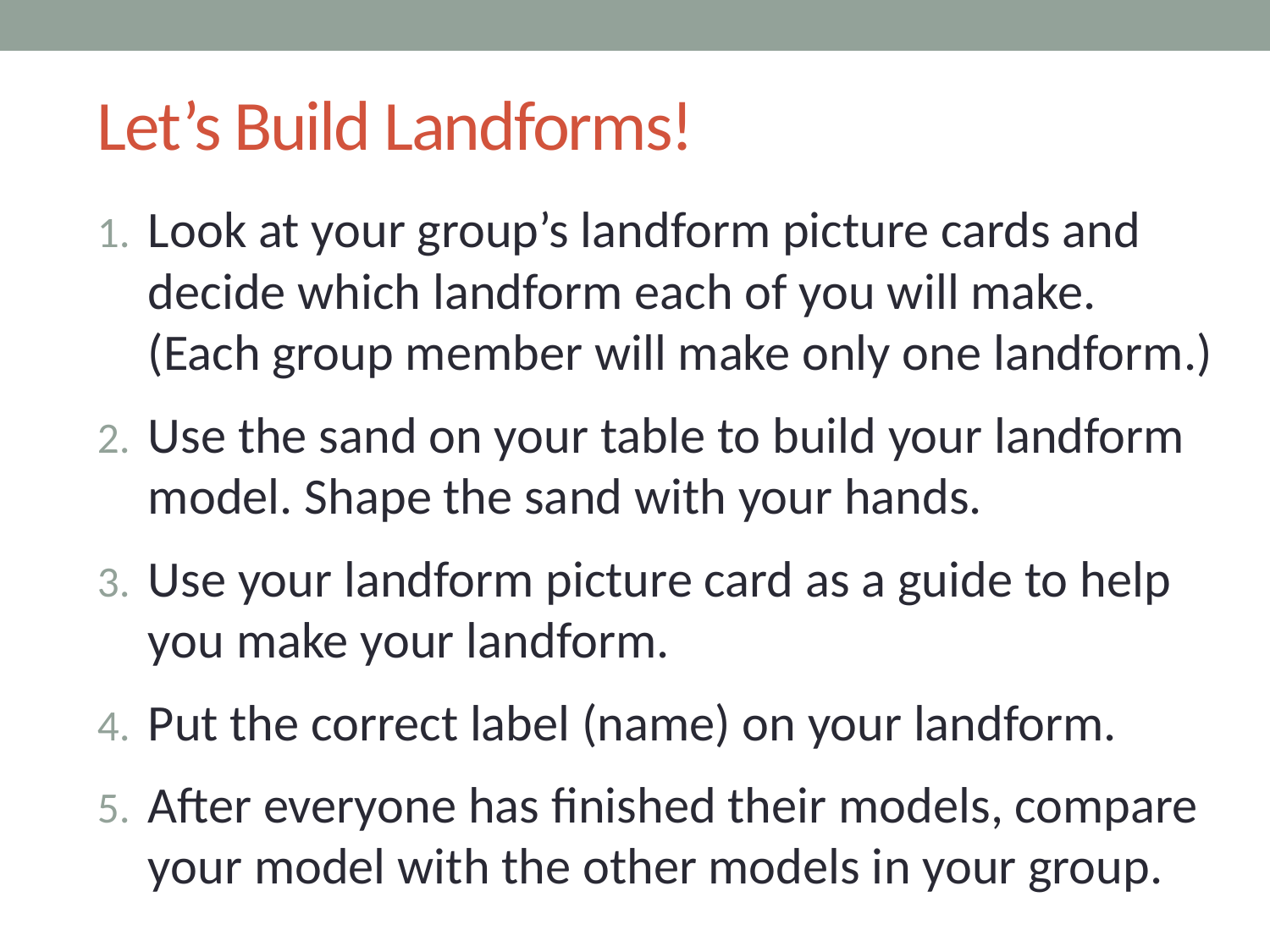

# Let’s Build Landforms!
Look at your group’s landform picture cards and decide which landform each of you will make. (Each group member will make only one landform.)
Use the sand on your table to build your landform model. Shape the sand with your hands.
Use your landform picture card as a guide to help you make your landform.
Put the correct label (name) on your landform.
After everyone has finished their models, compare your model with the other models in your group.